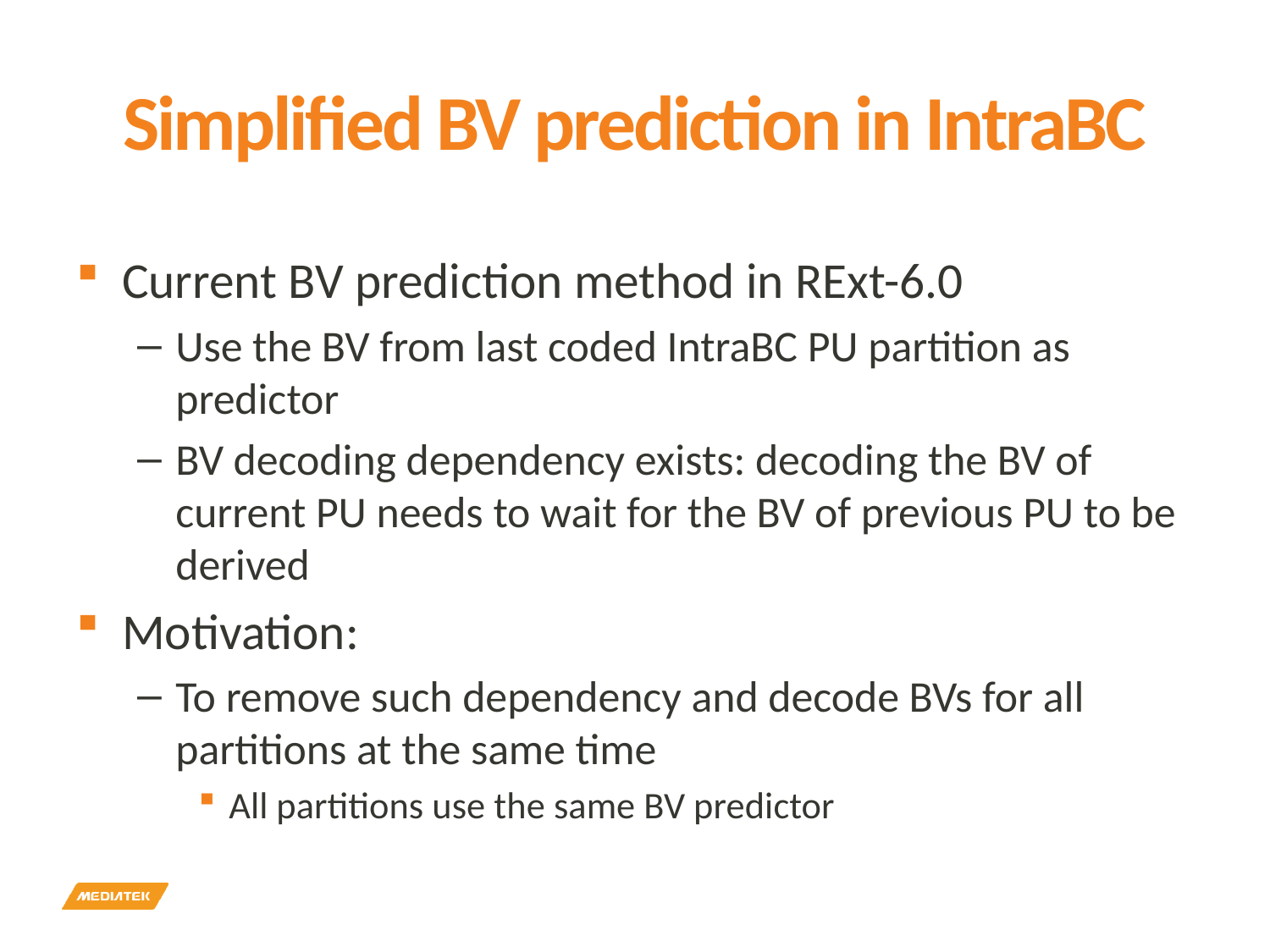

# Simplified BV prediction in IntraBC
Current BV prediction method in RExt-6.0
Use the BV from last coded IntraBC PU partition as predictor
BV decoding dependency exists: decoding the BV of current PU needs to wait for the BV of previous PU to be derived
Motivation:
To remove such dependency and decode BVs for all partitions at the same time
All partitions use the same BV predictor